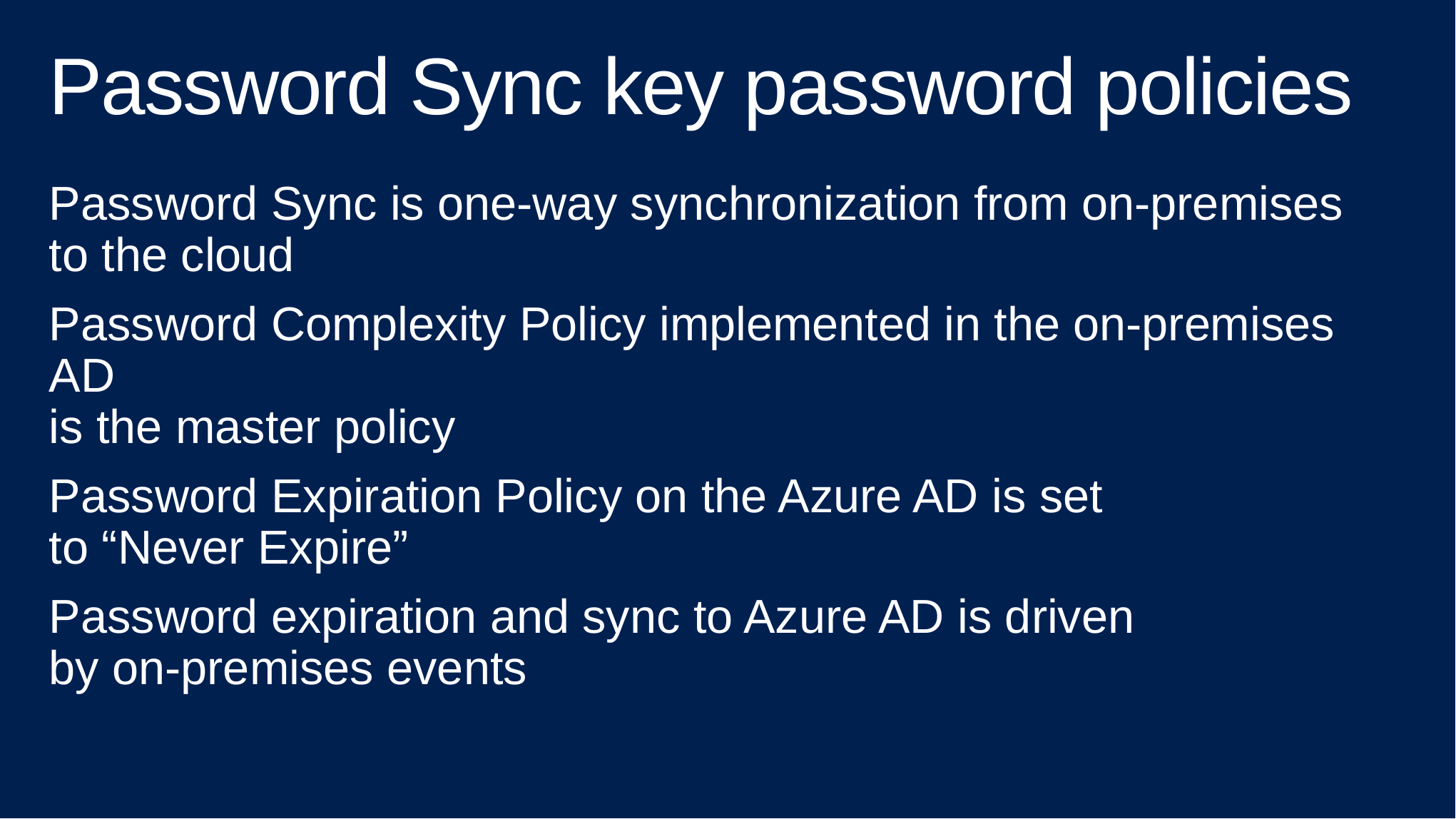

# Password Sync key password policies
Password Sync is one-way synchronization from on-premises
to the cloud
Password Complexity Policy implemented in the on-premises AD
is the master policy
Password Expiration Policy on the Azure AD is set
to “Never Expire”
Password expiration and sync to Azure AD is driven
by on-premises events